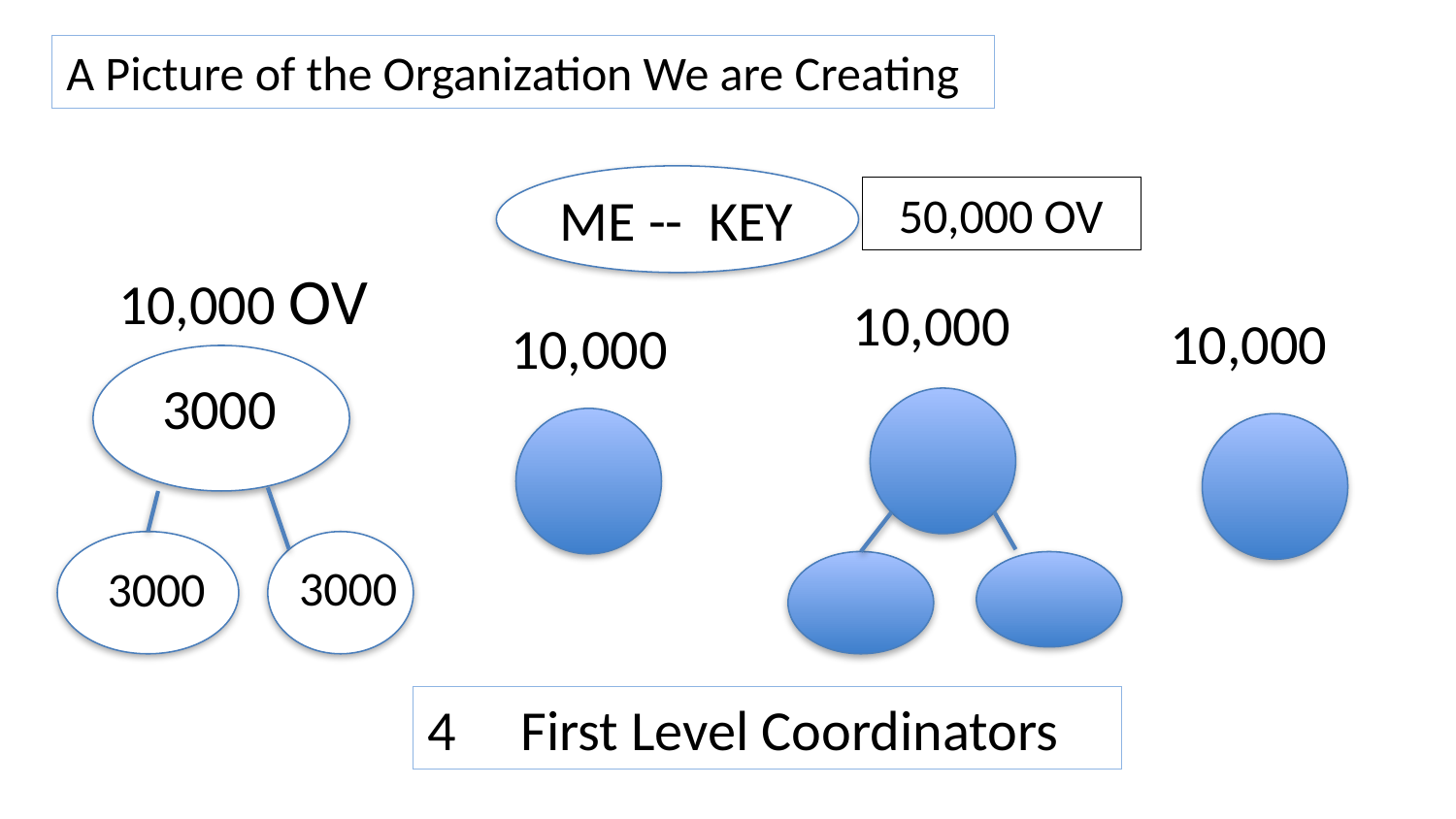

A Picture of the Organization We are Creating
Me
Me
ME --  KEY
  50,000 OV
10,000 OV
10,000
10,000
10,000
3000
3000

3000
3000
3000
3000

4     First Level Coordinators